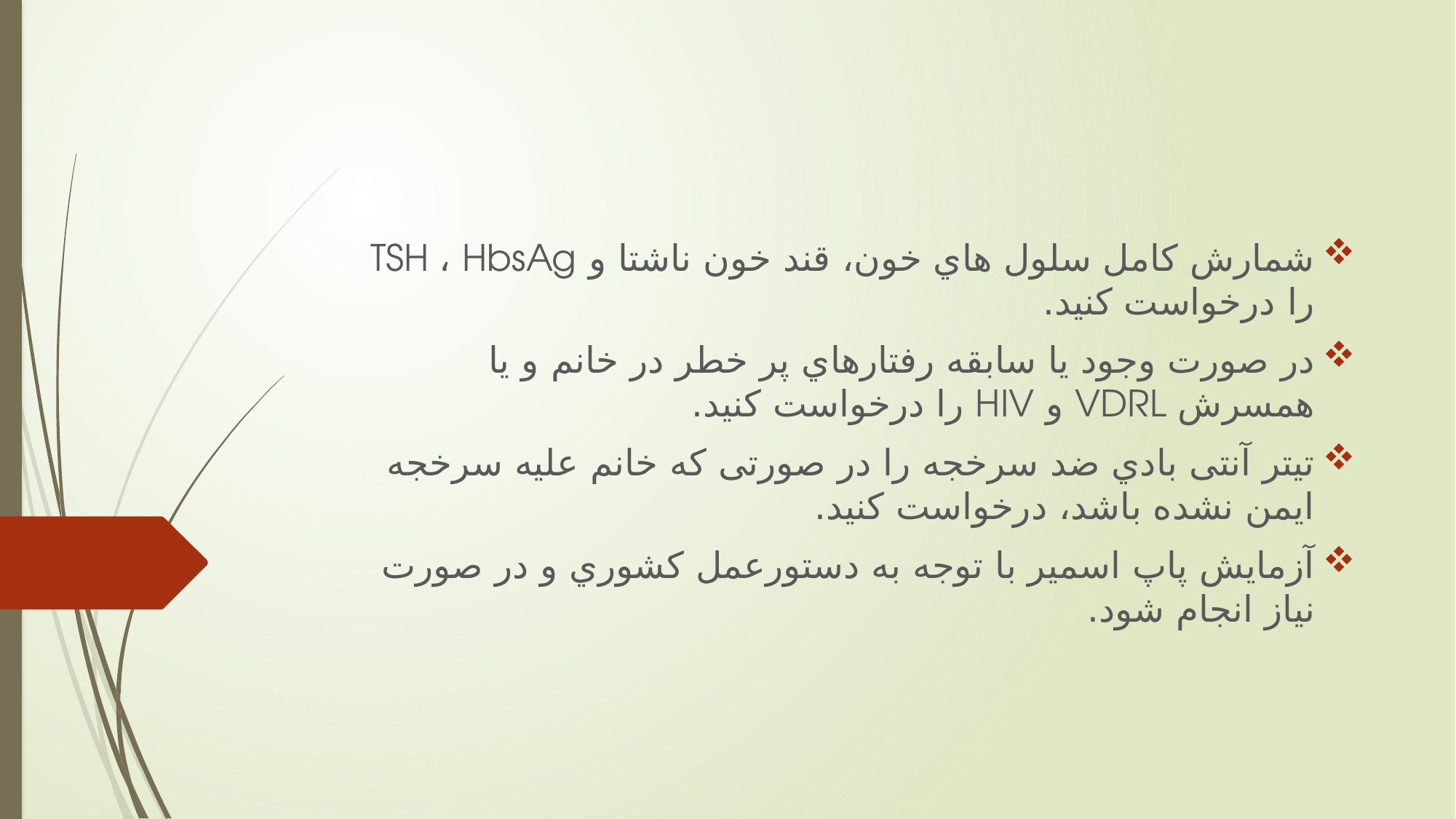

شمارش کامل سلول هاي خون، قند خون ناشتا و TSH ، HbsAg  را درخواست کنید.
در صورت وجود يا سابقه رفتارهاي پر خطر در خانم و يا همسرش VDRL و HIV را درخواست کنید.
تیتر آنتی بادي ضد سرخجه را در صورتی که خانم علیه سرخجه ايمن نشده باشد، درخواست کنید.
آزمايش پاپ اسمیر با توجه به دستورعمل کشوري و در صورت نیاز انجام شود.